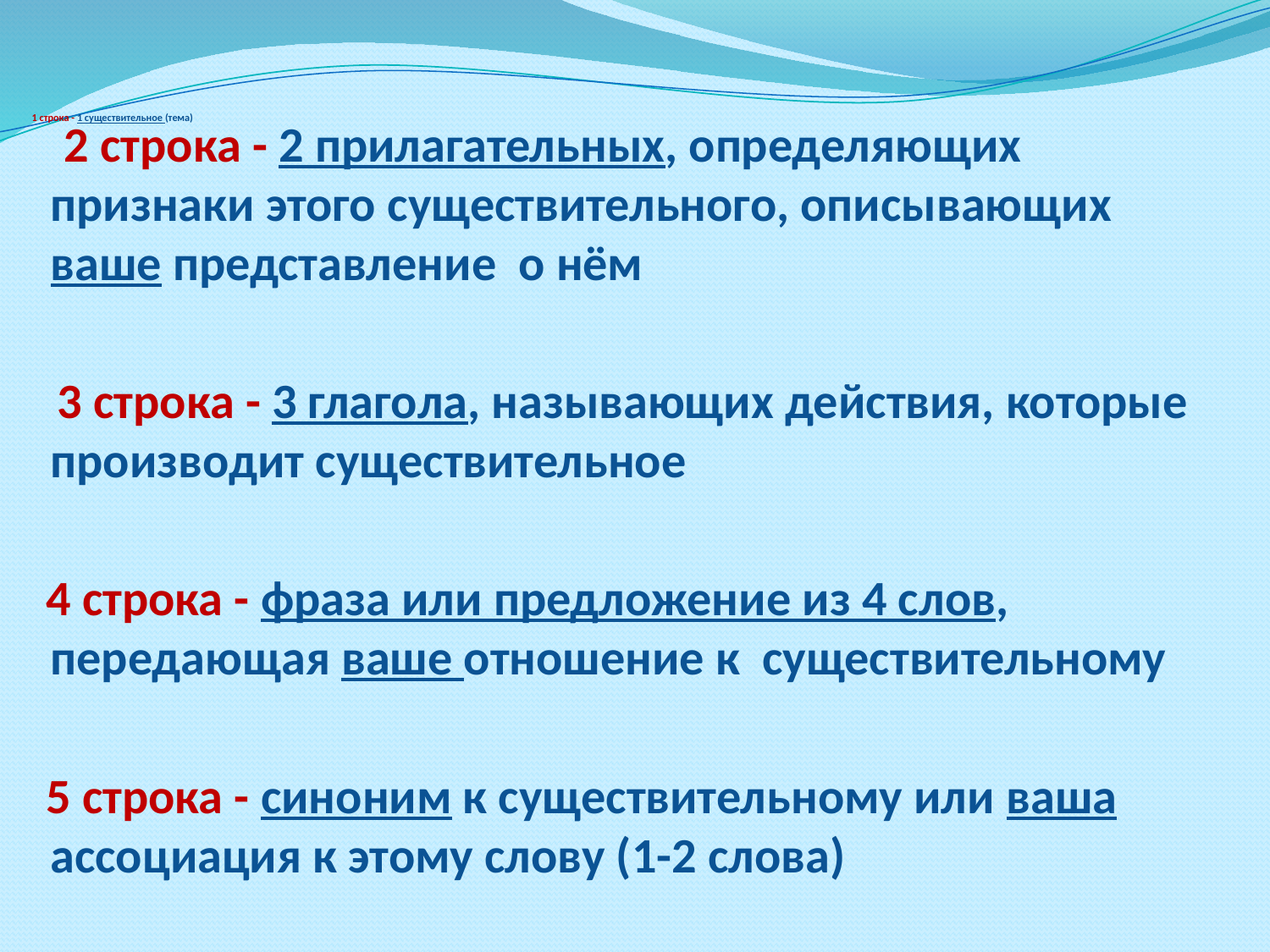

# 1 строка - 1 существительное (тема)
    2 строка - 2 прилагательных, определяющих признаки этого существительного, описывающих ваше представление  о нём

    3 строка - 3 глагола, называющих действия, которые производит существительное

   4 строка - фраза или предложение из 4 слов, передающая ваше отношение к  существительному

   5 строка - синоним к существительному или ваша ассоциация к этому слову (1-2 слова)